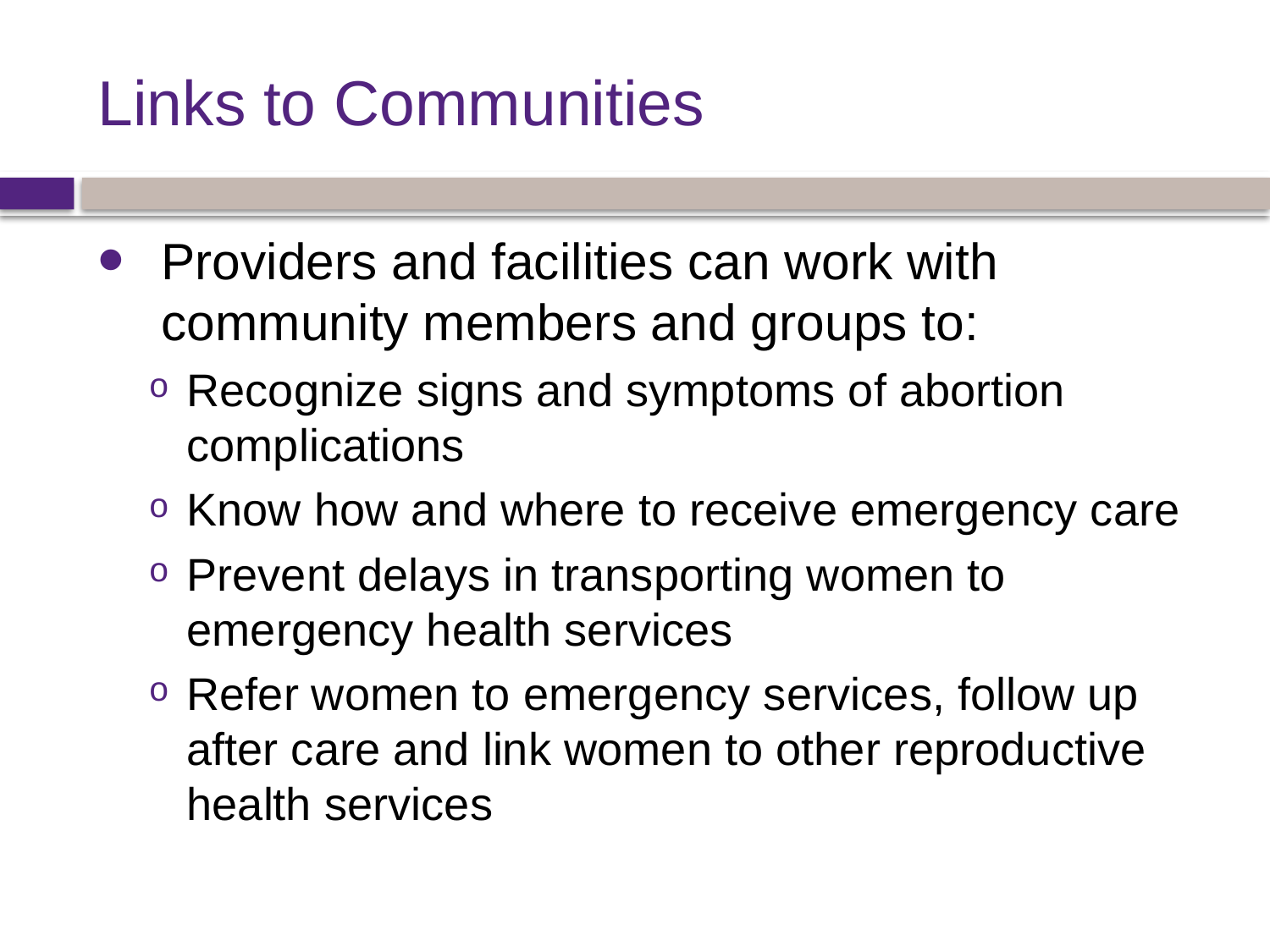

# Links to Communities
Providers and facilities can work with community members and groups to:
Recognize signs and symptoms of abortion complications
Know how and where to receive emergency care
Prevent delays in transporting women to emergency health services
Refer women to emergency services, follow up after care and link women to other reproductive health services